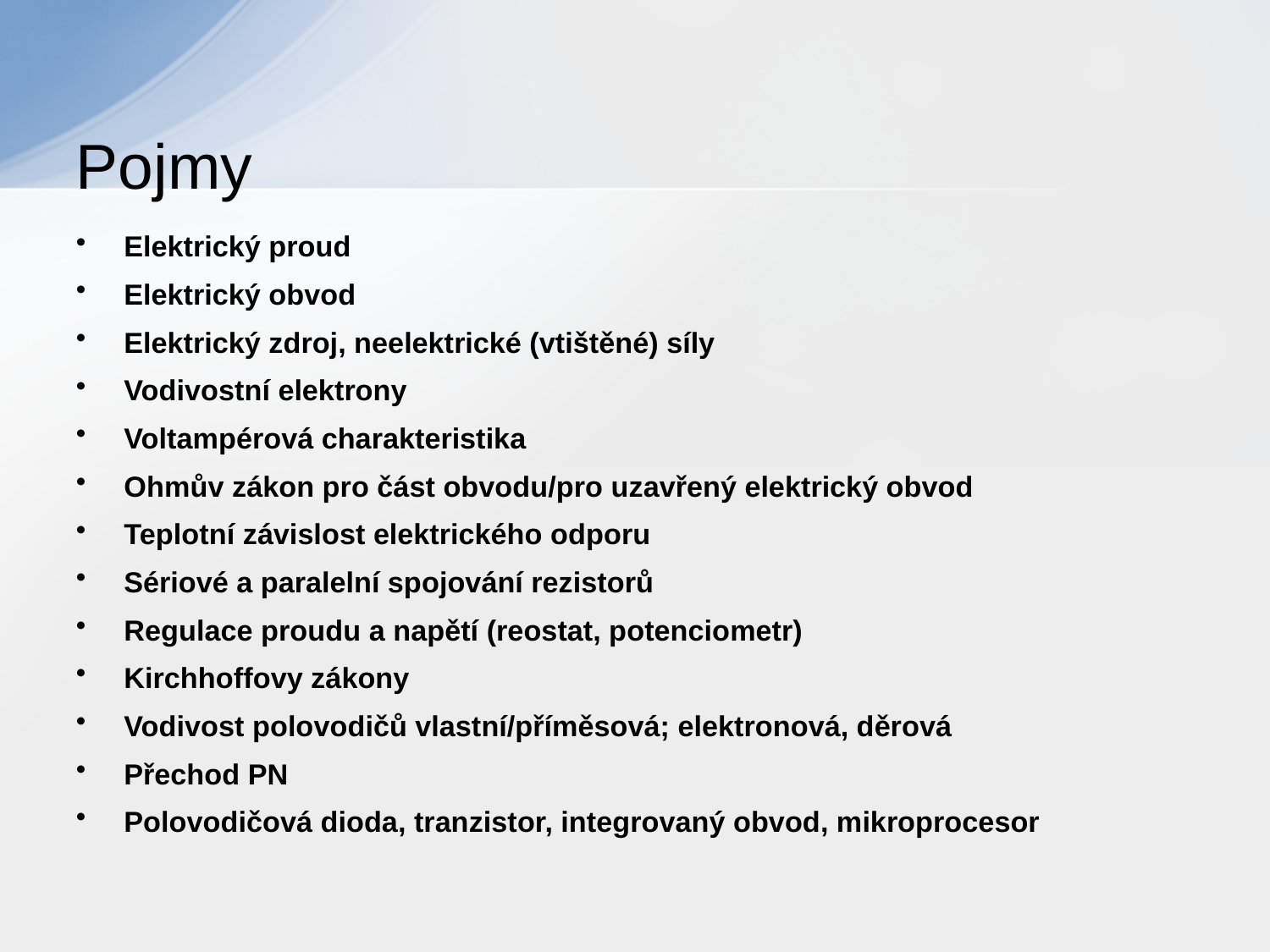

# Pojmy
Elektrický proud
Elektrický obvod
Elektrický zdroj, neelektrické (vtištěné) síly
Vodivostní elektrony
Voltampérová charakteristika
Ohmův zákon pro část obvodu/pro uzavřený elektrický obvod
Teplotní závislost elektrického odporu
Sériové a paralelní spojování rezistorů
Regulace proudu a napětí (reostat, potenciometr)
Kirchhoffovy zákony
Vodivost polovodičů vlastní/příměsová; elektronová, děrová
Přechod PN
Polovodičová dioda, tranzistor, integrovaný obvod, mikroprocesor